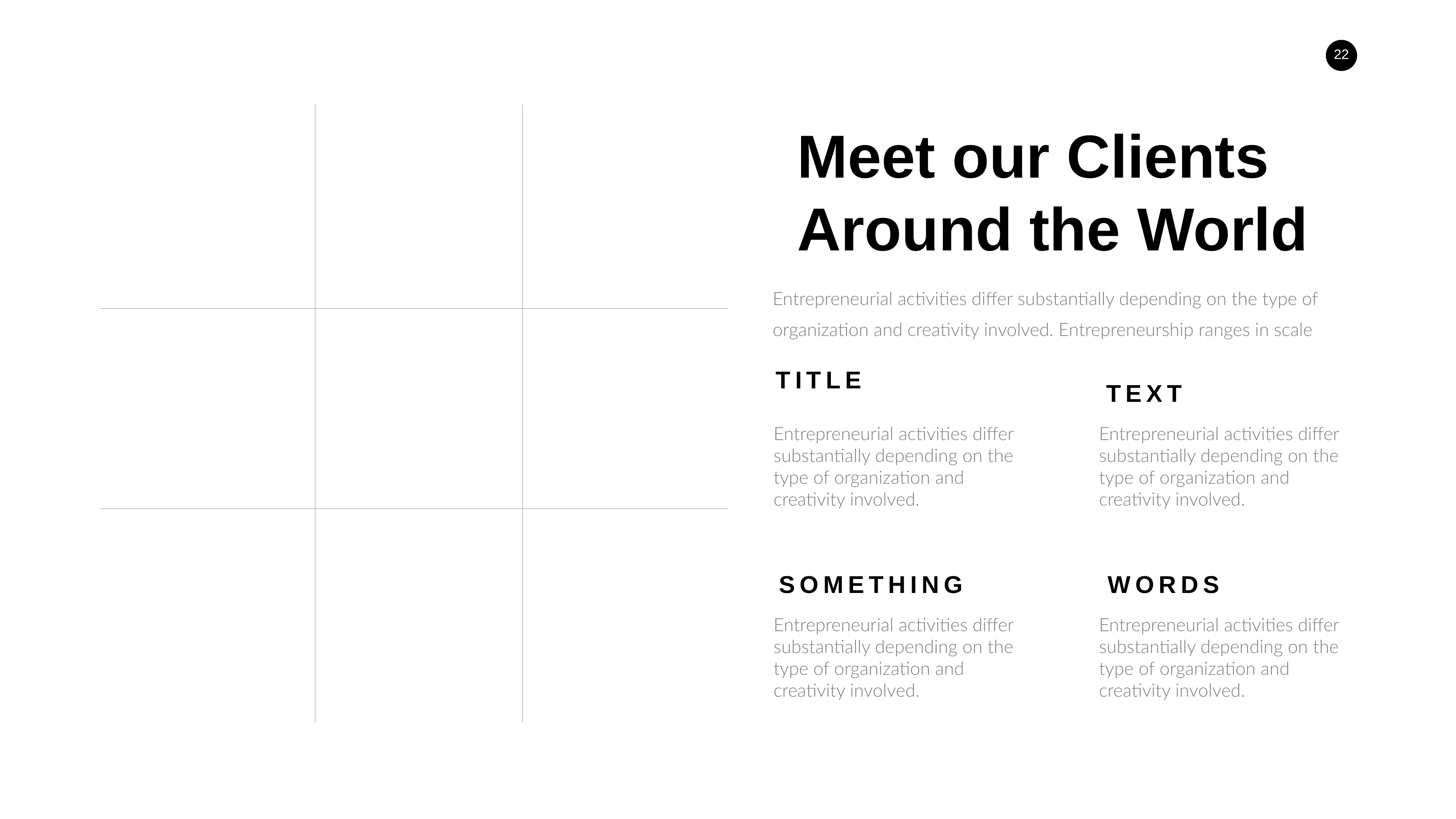

Meet our Clients
Around the World

Entrepreneurial activities differ substantially depending on the type of organization and creativity involved. Entrepreneurship ranges in scale

TITLE
TEXT
Entrepreneurial activities differ substantially depending on the type of organization and creativity involved.
Entrepreneurial activities differ substantially depending on the type of organization and creativity involved.

SOMETHING
WORDS
Entrepreneurial activities differ substantially depending on the type of organization and creativity involved.
Entrepreneurial activities differ substantially depending on the type of organization and creativity involved.